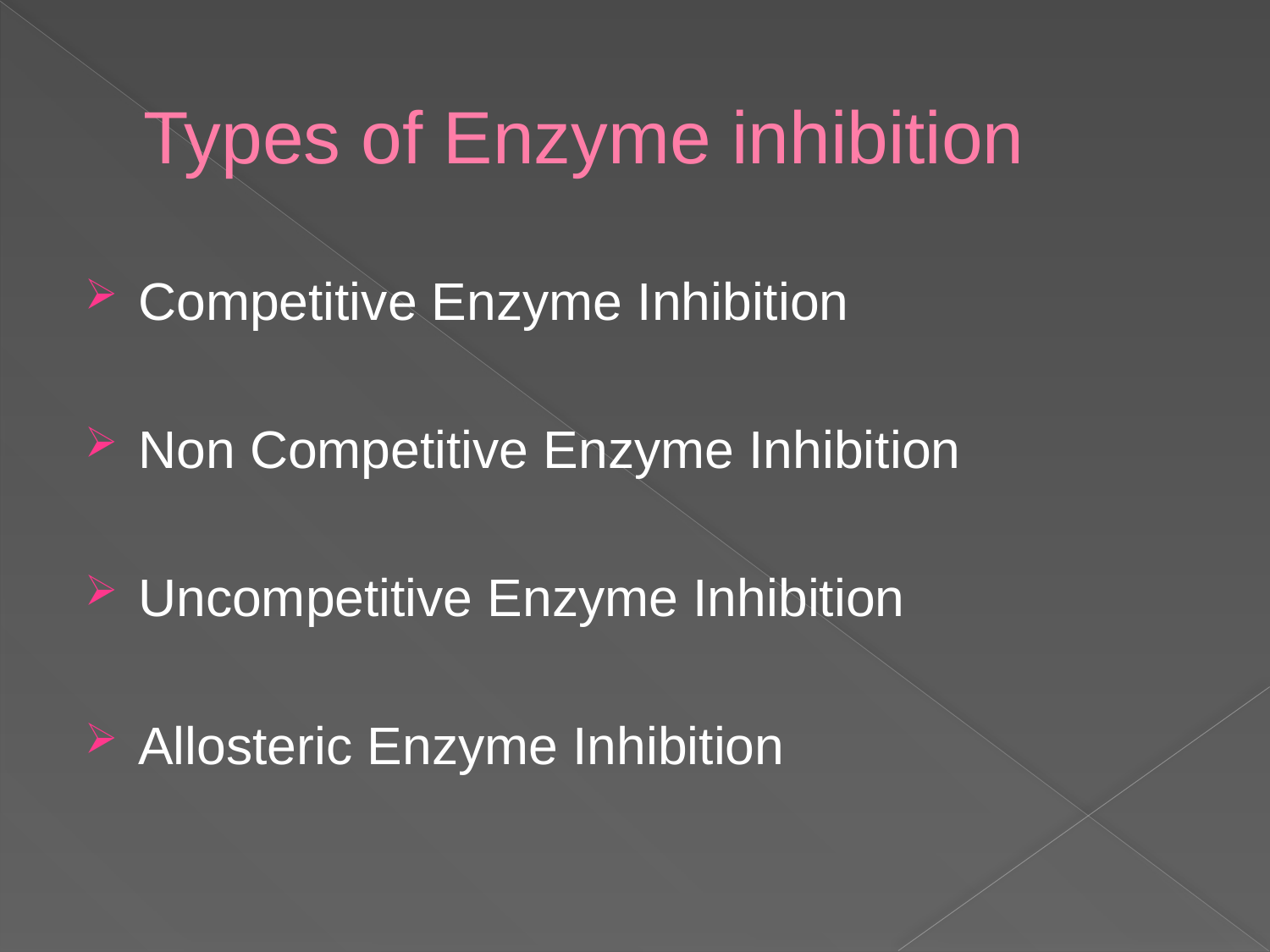

# Types of Enzyme inhibition
Competitive Enzyme Inhibition

Non Competitive Enzyme Inhibition

Uncompetitive Enzyme Inhibition

Allosteric Enzyme Inhibition